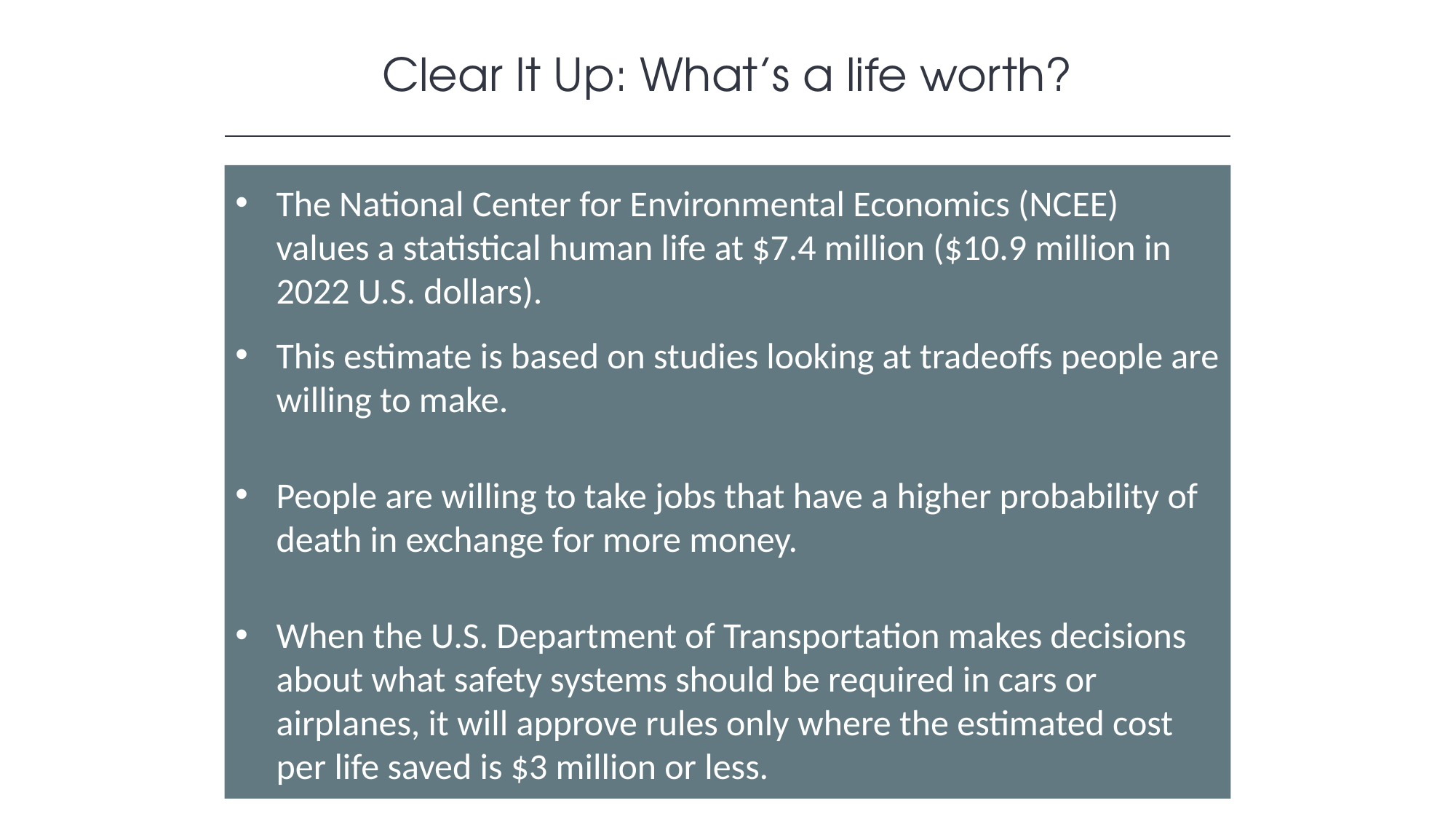

Clear It Up: What’s a life worth?

The National Center for Environmental Economics (NCEE) values a statistical human life at $7.4 million ($10.9 million in 2022 U.S. dollars).
This estimate is based on studies looking at tradeoffs people are willing to make.
People are willing to take jobs that have a higher probability of death in exchange for more money.
When the U.S. Department of Transportation makes decisions about what safety systems should be required in cars or airplanes, it will approve rules only where the estimated cost per life saved is $3 million or less.